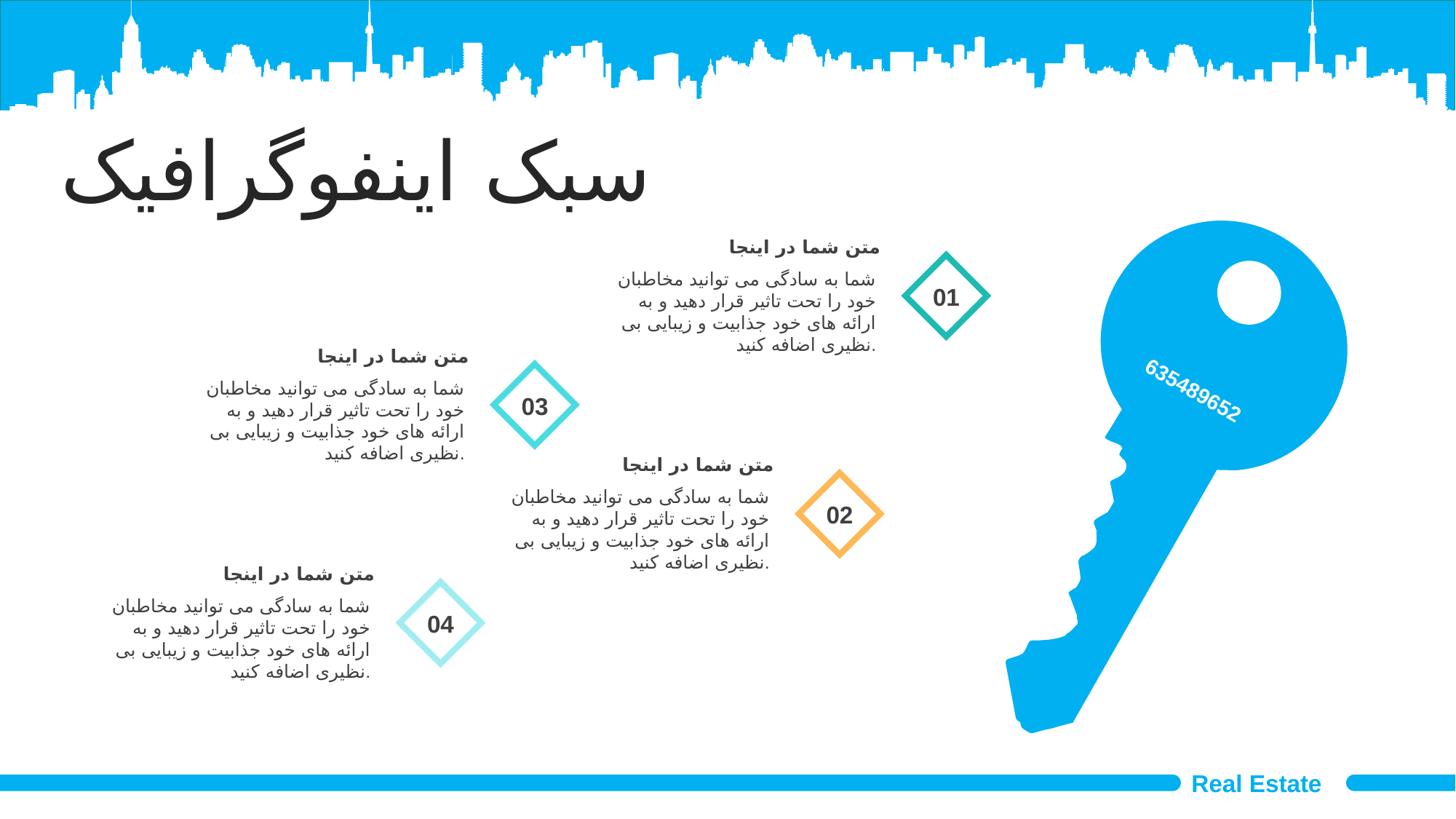

سبک اینفوگرافیک

635489652
متن شما در اینجا
شما به سادگی می توانید مخاطبان خود را تحت تاثیر قرار دهید و به ارائه های خود جذابیت و زیبایی بی نظیری اضافه کنید.

01
متن شما در اینجا
شما به سادگی می توانید مخاطبان خود را تحت تاثیر قرار دهید و به ارائه های خود جذابیت و زیبایی بی نظیری اضافه کنید.

03
متن شما در اینجا
شما به سادگی می توانید مخاطبان خود را تحت تاثیر قرار دهید و به ارائه های خود جذابیت و زیبایی بی نظیری اضافه کنید.

02
متن شما در اینجا
شما به سادگی می توانید مخاطبان خود را تحت تاثیر قرار دهید و به ارائه های خود جذابیت و زیبایی بی نظیری اضافه کنید.

04